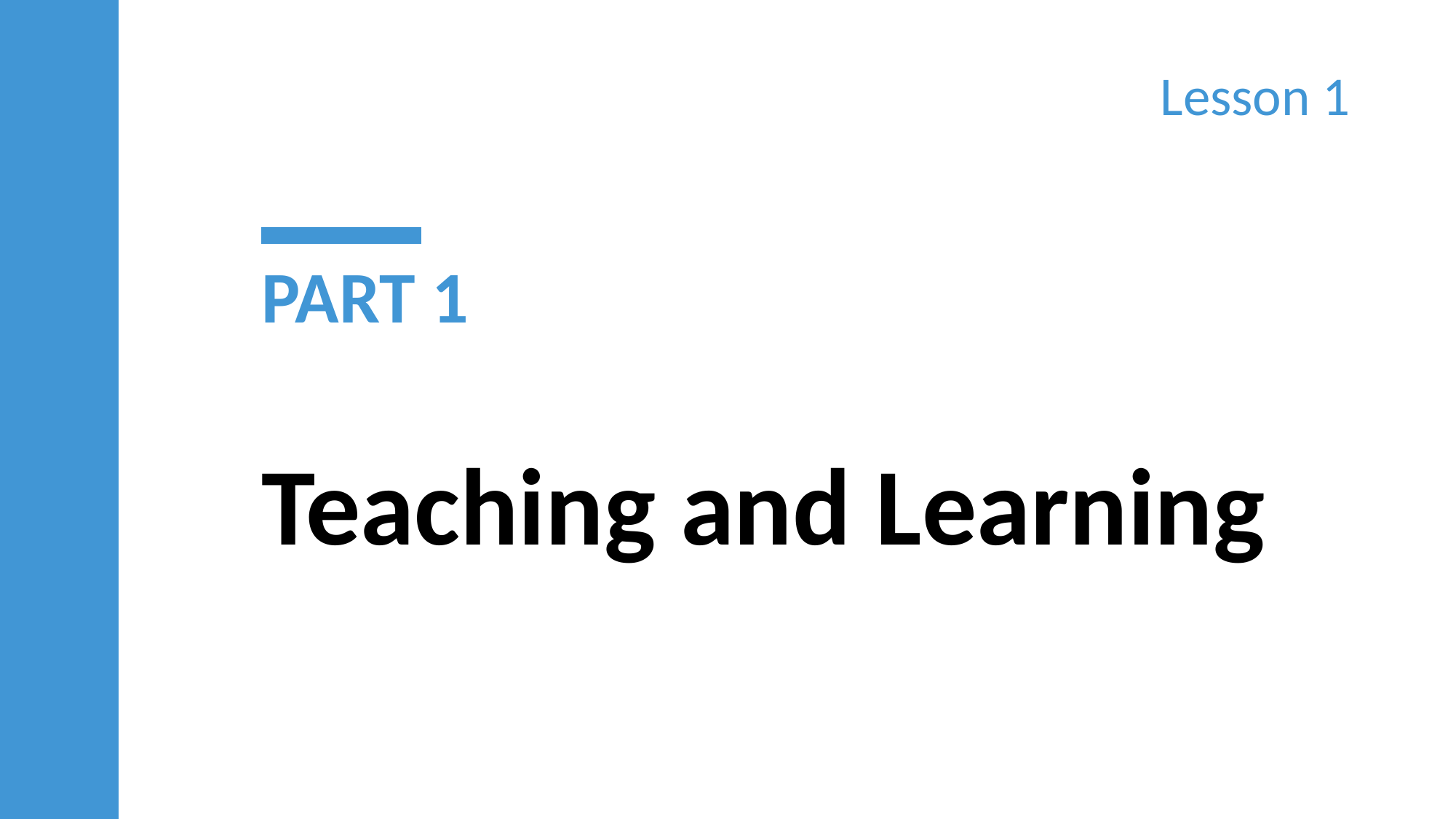

Lesson 1
PART 1
Teaching and Learning